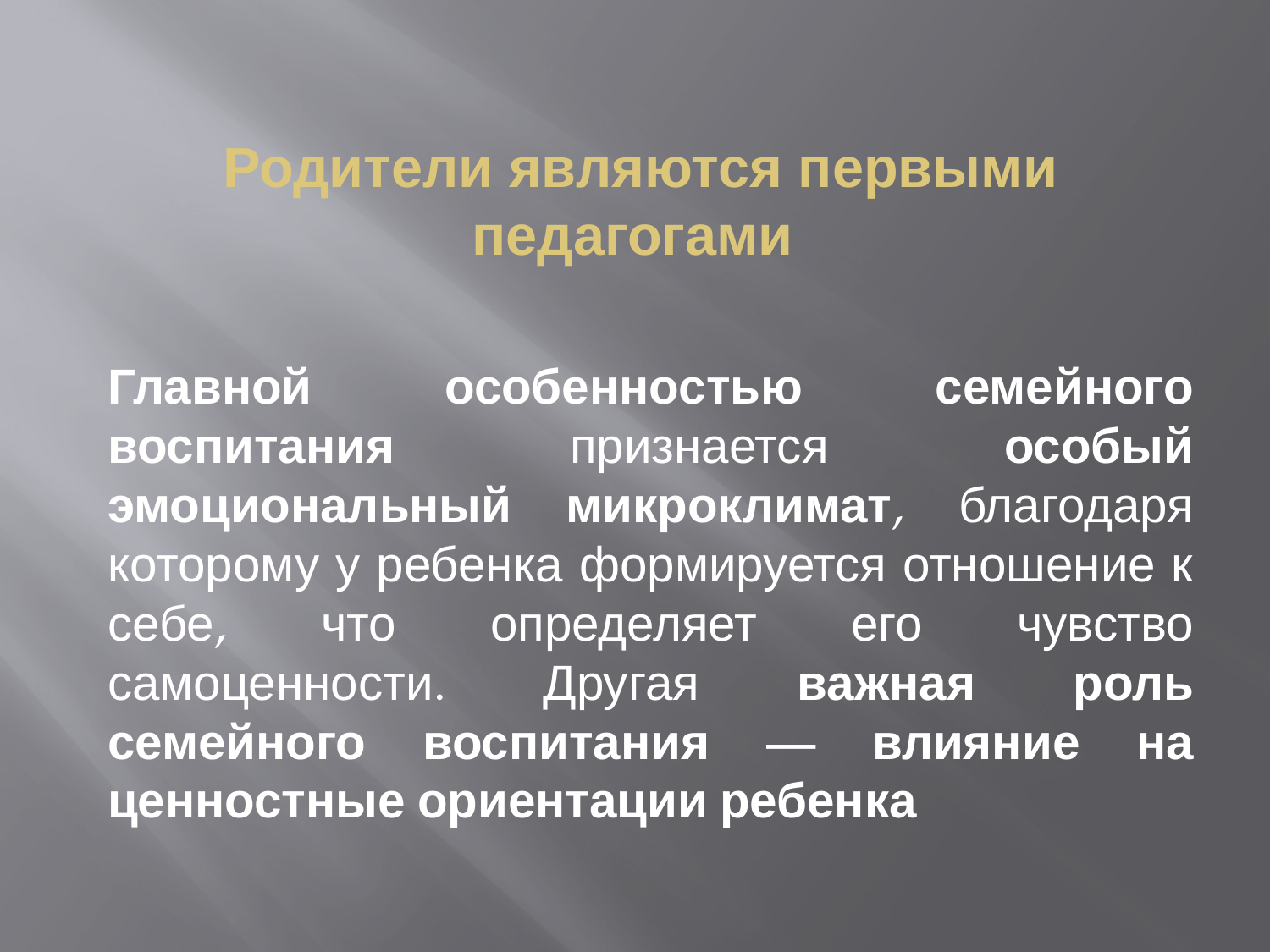

# Родители являются первыми педагогами
Главной особенностью семейного воспитания признается особый эмоциональный микроклимат, благодаря которому у ребенка формируется отношение к себе, что определяет его чувство самоценности. Другая важная роль семейного воспитания — влияние на ценностные ориентации ребенка